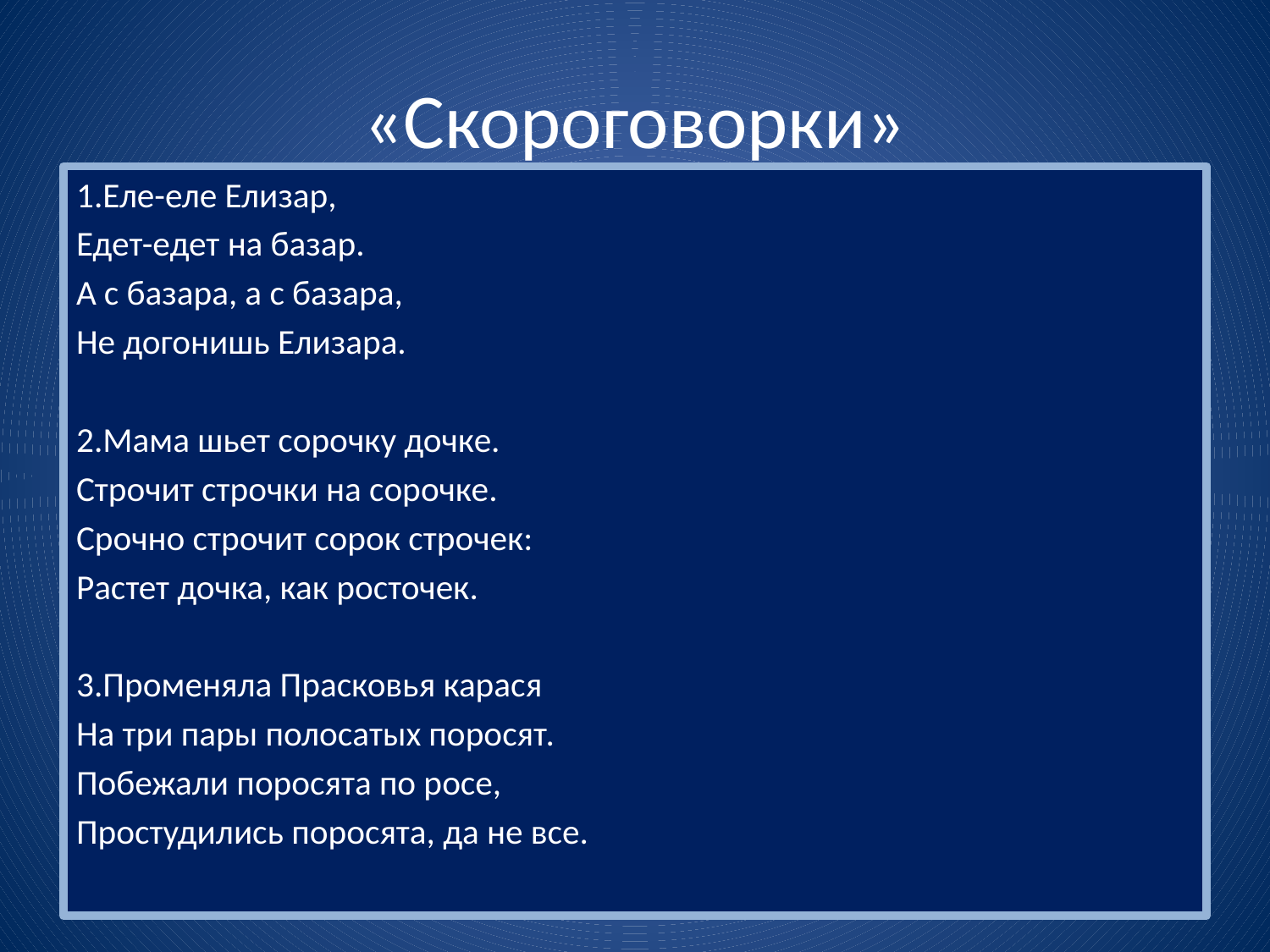

# «Скороговорки»
1.Еле-еле Елизар,
Едет-едет на базар.
А с базара, а с базара,
Не догонишь Елизара.

2.Мама шьет сорочку дочке.
Строчит строчки на сорочке.
Срочно строчит сорок строчек:
Растет дочка, как росточек.

3.Променяла Прасковья карася
На три пары полосатых поросят.
Побежали поросята по росе,
Простудились поросята, да не все.